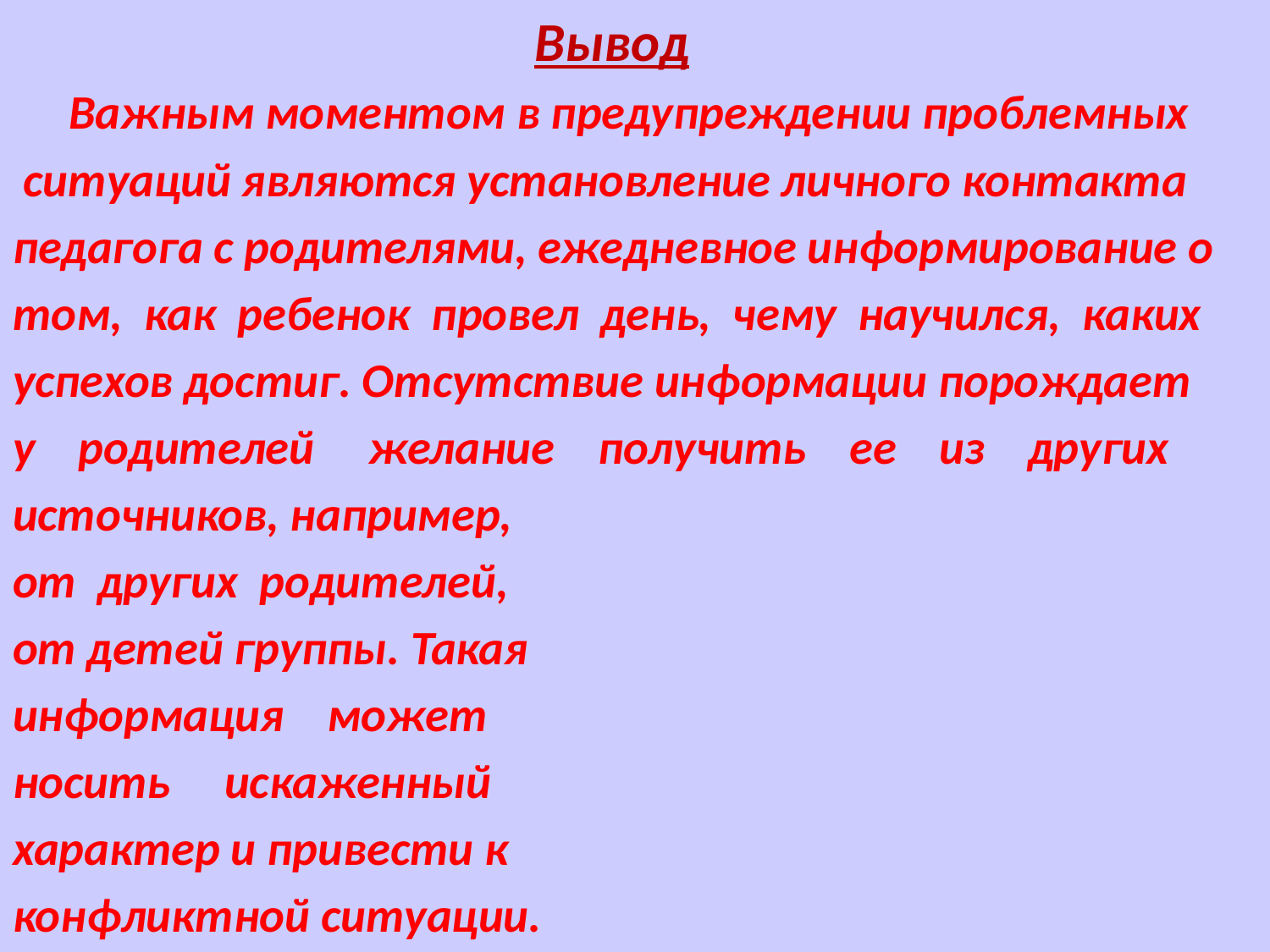

Вывод
      Важным моментом в предупреждении проблемных
 ситуаций являются установление личного контакта
педагога с родителями, ежедневное информирование о
том,  как  ребенок  провел  день,  чему  научился,  каких
успехов достиг. Отсутствие информации порождает
у    родителей     желание    получить    ее    из    других
источников, например,
от  других  родителей,
от детей группы. Такая
информация    может
носить     искаженный
характер и привести к
конфликтной ситуации.
#